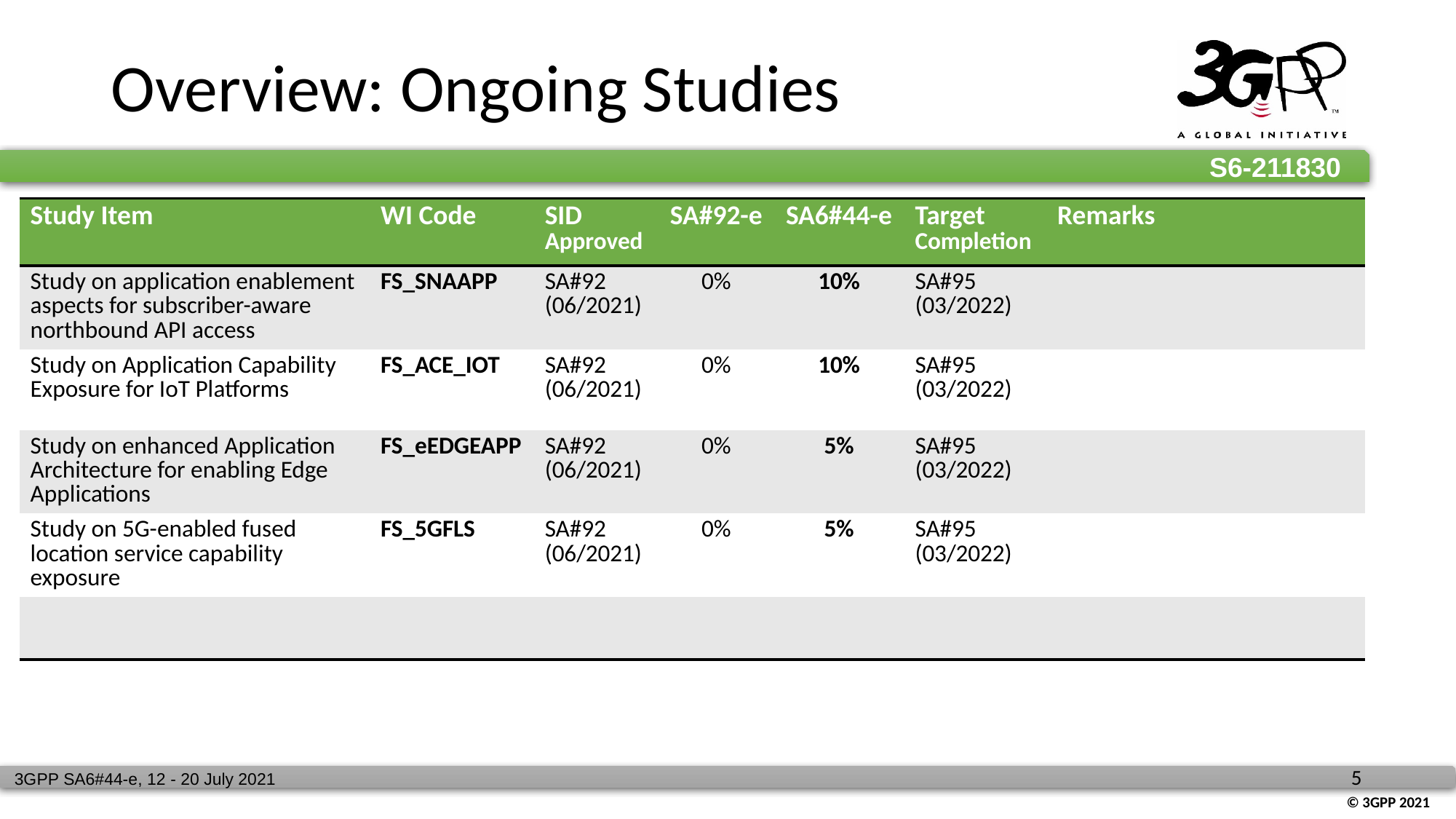

# Overview: Ongoing Studies
| Study Item | WI Code | SID Approved | SA#92-e | SA6#44-e | Target Completion | Remarks |
| --- | --- | --- | --- | --- | --- | --- |
| Study on application enablement aspects for subscriber-aware northbound API access | FS\_SNAAPP | SA#92 (06/2021) | 0% | 10% | SA#95 (03/2022) |  |
| Study on Application Capability Exposure for IoT Platforms | FS\_ACE\_IOT | SA#92 (06/2021) | 0% | 10% | SA#95 (03/2022) |  |
| Study on enhanced Application Architecture for enabling Edge Applications | FS\_eEDGEAPP | SA#92 (06/2021) | 0% | 5% | SA#95 (03/2022) |  |
| Study on 5G-enabled fused location service capability exposure | FS\_5GFLS | SA#92 (06/2021) | 0% | 5% | SA#95 (03/2022) |  |
|  |  |  |  |  |  |  |